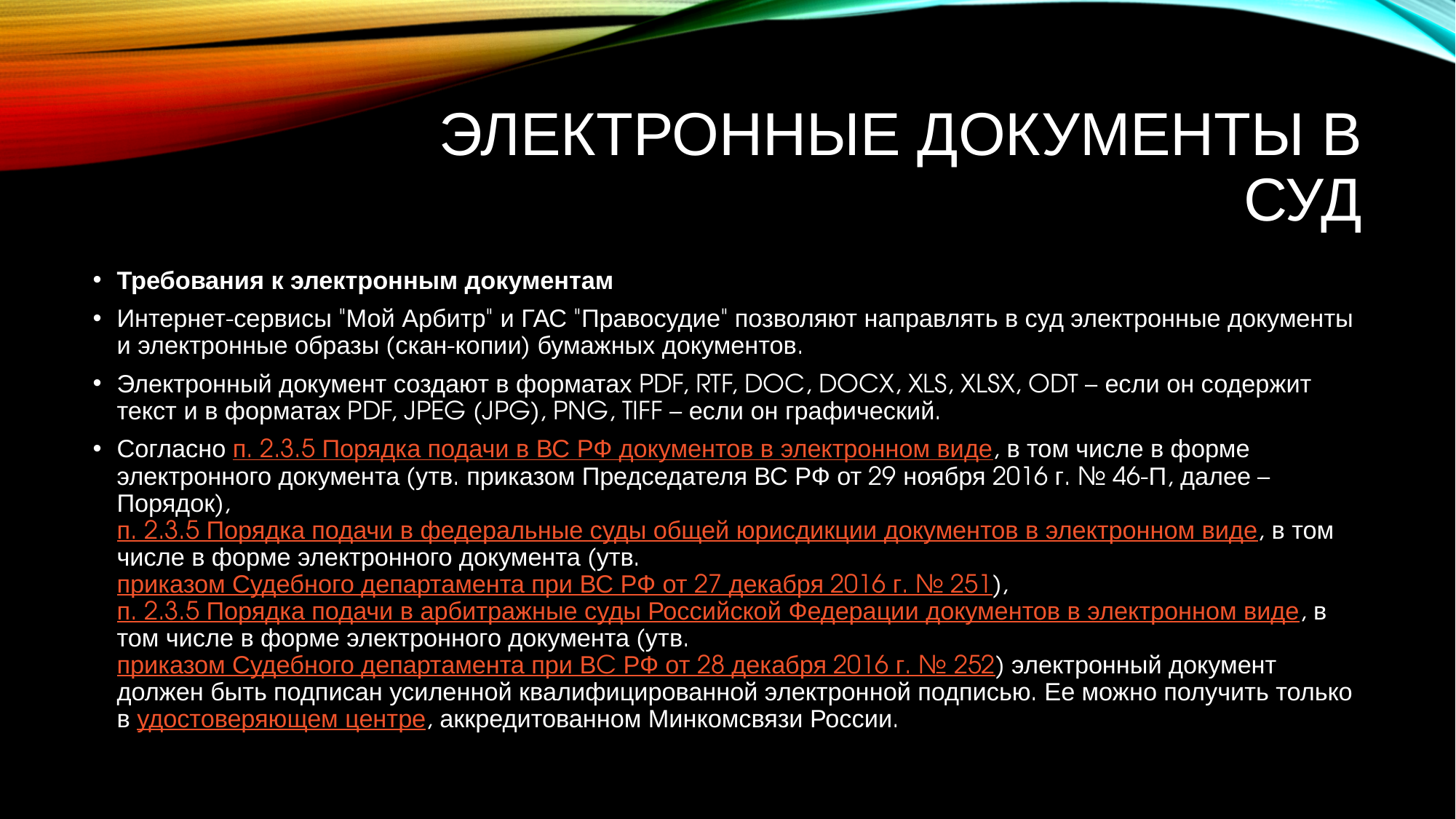

# Электронные документы в суд
Требования к электронным документам
Интернет-сервисы "Мой Арбитр" и ГАС "Правосудие" позволяют направлять в суд электронные документы и электронные образы (скан-копии) бумажных документов.
Электронный документ создают в форматах PDF, RTF, DOC, DOCX, XLS, XLSX, ODT – если он содержит текст и в форматах PDF, JPEG (JPG), PNG, TIFF – если он графический.
Согласно п. 2.3.5 Порядка подачи в ВС РФ документов в электронном виде, в том числе в форме электронного документа (утв. приказом Председателя ВС РФ от 29 ноября 2016 г. № 46-П, далее – Порядок), п. 2.3.5 Порядка подачи в федеральные суды общей юрисдикции документов в электронном виде, в том числе в форме электронного документа (утв. приказом Судебного департамента при ВС РФ от 27 декабря 2016 г. № 251), п. 2.3.5 Порядка подачи в арбитражные суды Российской Федерации документов в электронном виде, в том числе в форме электронного документа (утв. приказом Судебного департамента при ВC РФ от 28 декабря 2016 г. № 252) электронный документ должен быть подписан усиленной квалифицированной электронной подписью. Ее можно получить только в удостоверяющем центре, аккредитованном Минкомсвязи России.